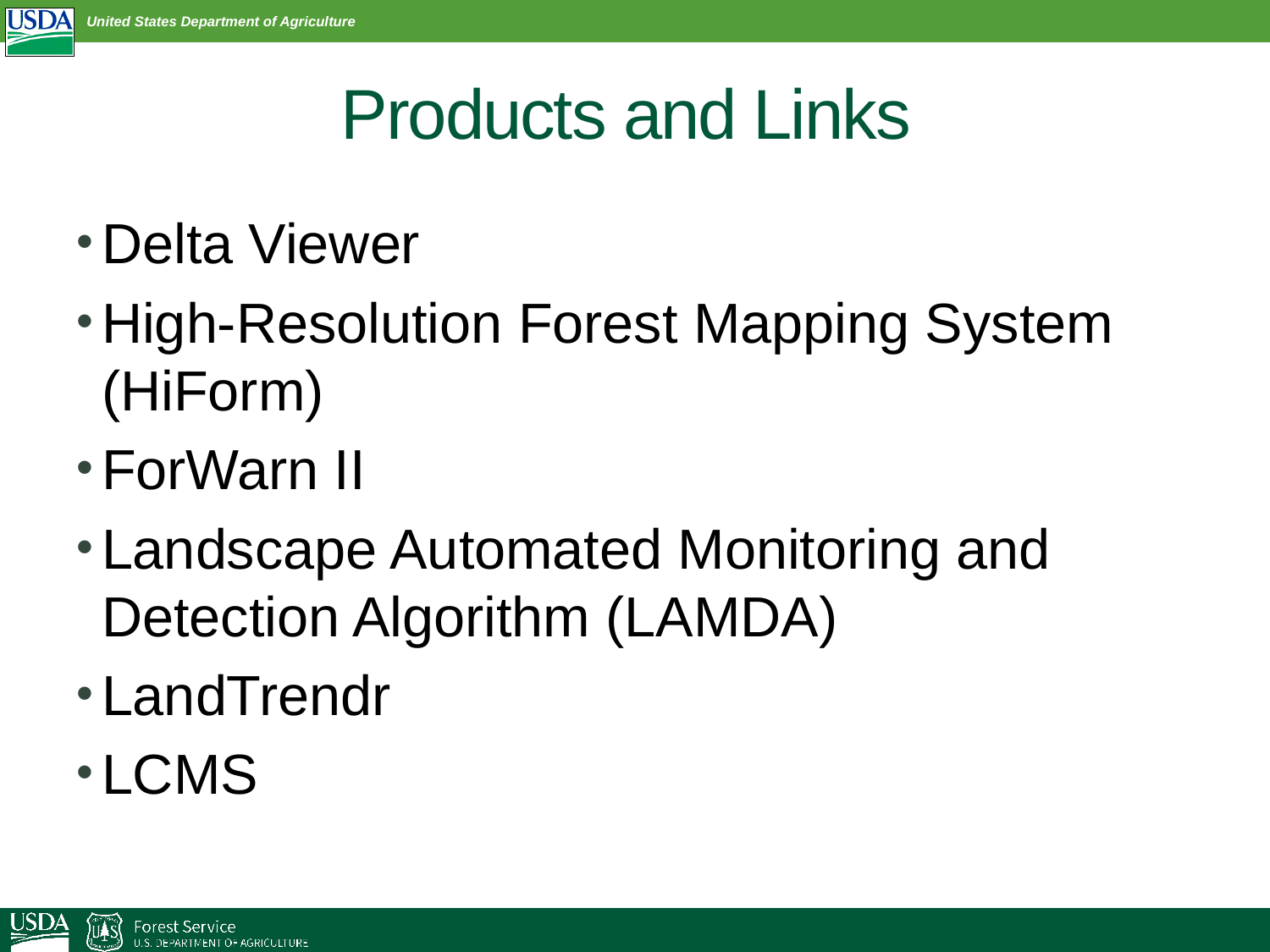

# Products and Links
Delta Viewer
High-Resolution Forest Mapping System (HiForm)
ForWarn II
Landscape Automated Monitoring and Detection Algorithm (LAMDA)
LandTrendr
LCMS